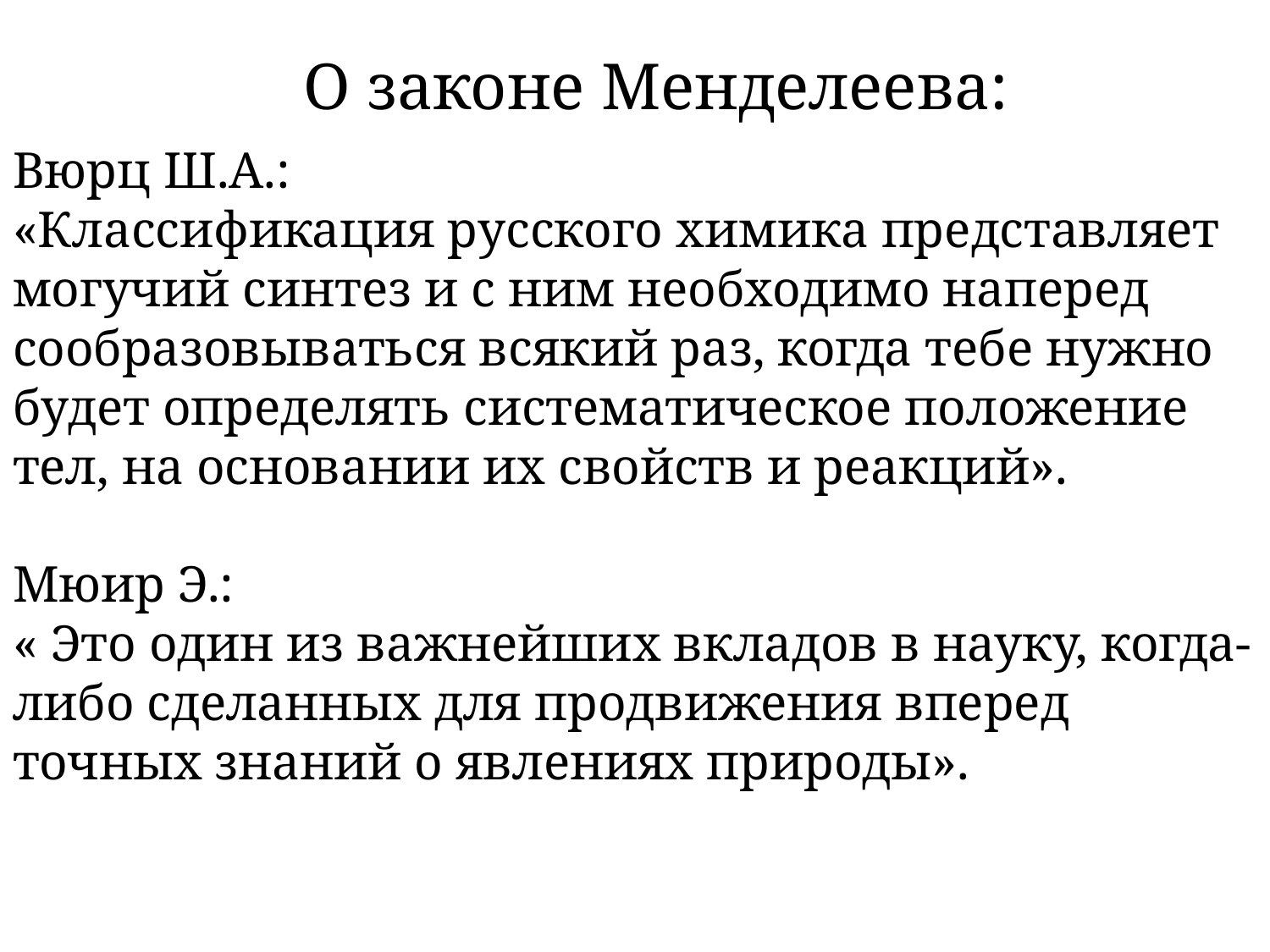

О законе Менделеева:
Вюрц Ш.А.:
«Классификация русского химика представляет могучий синтез и с ним необходимо наперед сообразовываться всякий раз, когда тебе нужно будет определять систематическое положение тел, на основании их свойств и реакций».

Мюир Э.:
« Это один из важнейших вкладов в науку, когда-либо сделанных для продвижения вперед точных знаний о явлениях природы».